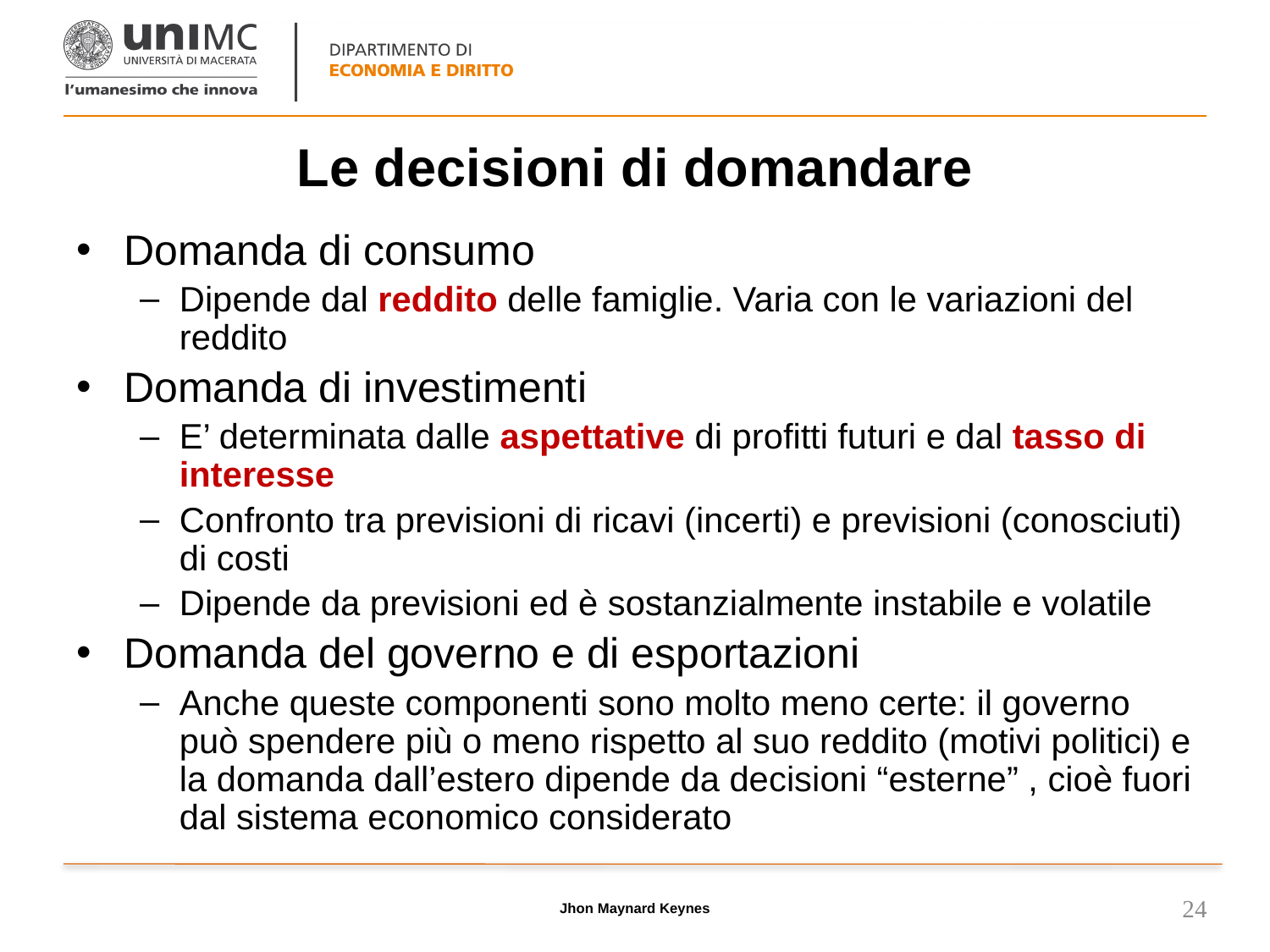

# Le decisioni di domandare
Domanda di consumo
Dipende dal reddito delle famiglie. Varia con le variazioni del reddito
Domanda di investimenti
E’ determinata dalle aspettative di profitti futuri e dal tasso di interesse
Confronto tra previsioni di ricavi (incerti) e previsioni (conosciuti) di costi
Dipende da previsioni ed è sostanzialmente instabile e volatile
Domanda del governo e di esportazioni
Anche queste componenti sono molto meno certe: il governo può spendere più o meno rispetto al suo reddito (motivi politici) e la domanda dall’estero dipende da decisioni “esterne” , cioè fuori dal sistema economico considerato
Jhon Maynard Keynes
24